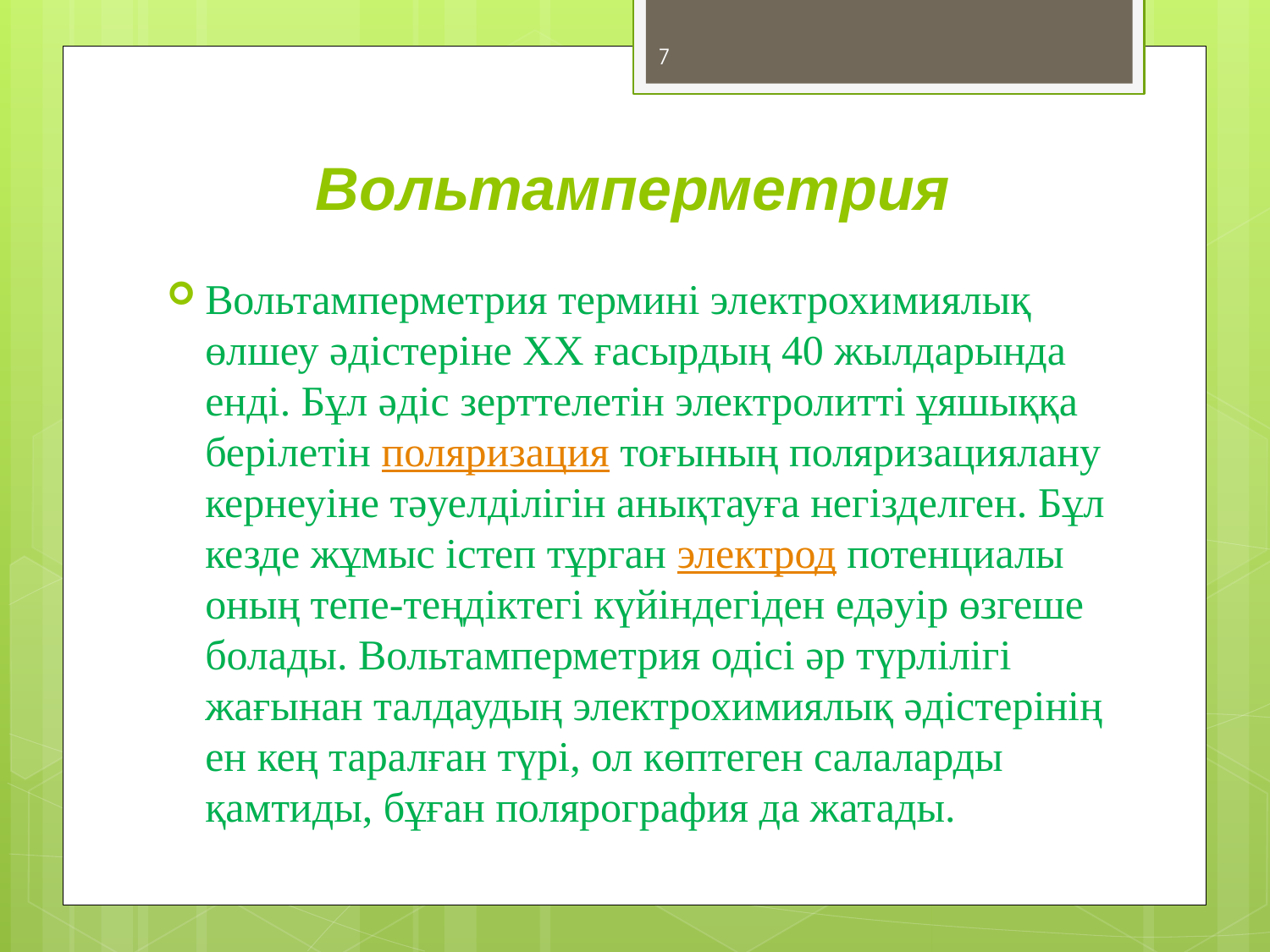

7
# Вольтамперметрия
Вольтамперметрия термині электрохимиялық өлшеу әдістеріне XX ғасырдың 40 жылдарында енді. Бұл әдіс зерттелетін электролитті ұяшыққа берілетін поляризация тоғының поляризациялану кернеуіне тәуелділігін анықтауға негізделген. Бұл кезде жұмыс істеп тұрган электрод потенциалы оның тепе-теңдіктегі күйіндегіден едәуір өзгеше болады. Вольтамперметрия одісі әр түрлілігі жағынан талдаудың электрохимиялық әдістерінің ен кең таралған түрі, ол көптеген салаларды қамтиды, бұған полярография да жатады.